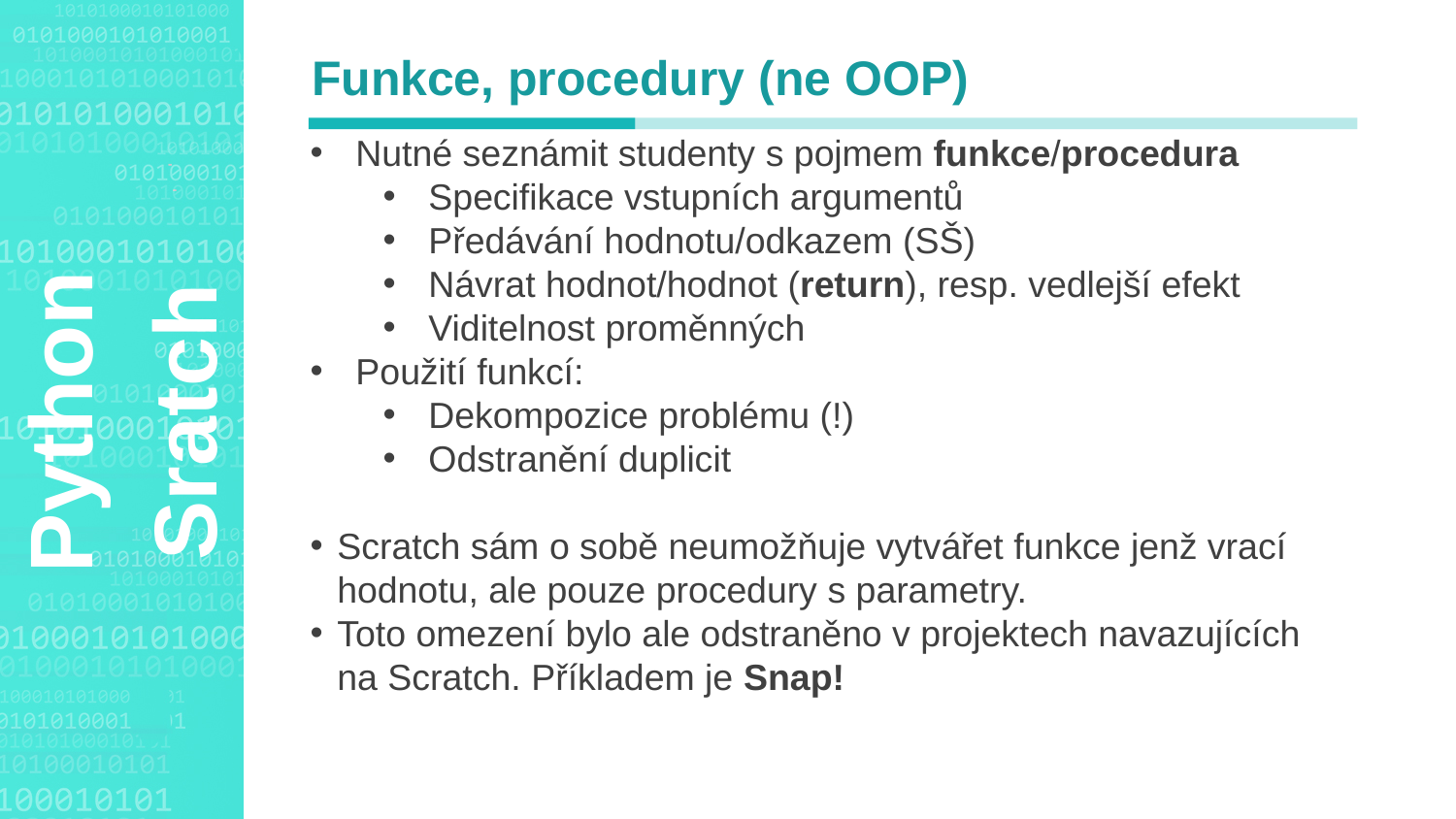

Funkce, procedury (ne OOP)
Nutné seznámit studenty s pojmem funkce/procedura
Specifikace vstupních argumentů
Předávání hodnotu/odkazem (SŠ)
Návrat hodnot/hodnot (return), resp. vedlejší efekt
Viditelnost proměnných
Použití funkcí:
Dekompozice problému (!)
Odstranění duplicit

Scratch sám o sobě neumožňuje vytvářet funkce jenž vrací hodnotu, ale pouze procedury s parametry.
Toto omezení bylo ale odstraněno v projektech navazujících na Scratch. Příkladem je Snap!

Agenda Style

Python
Sratch